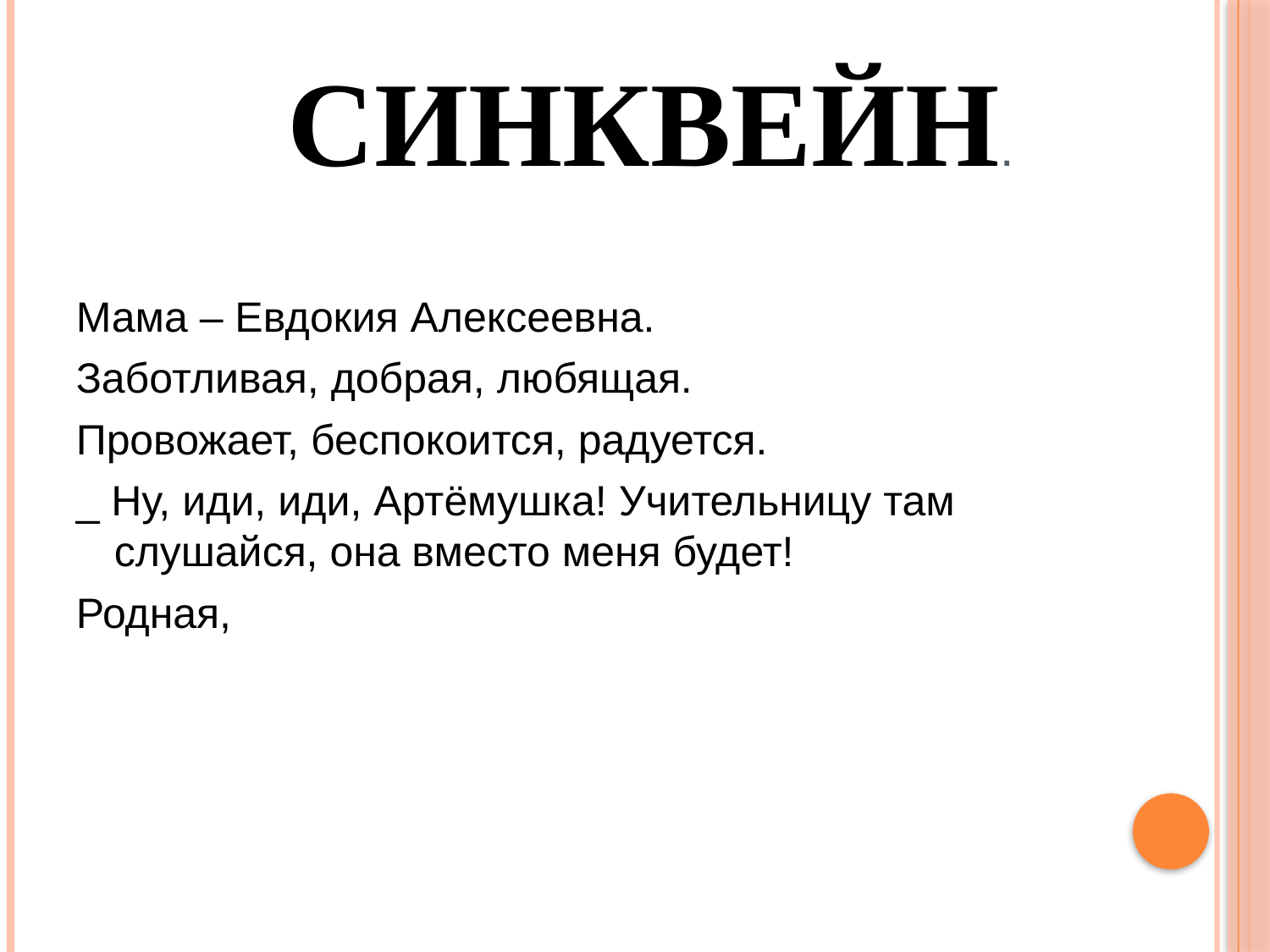

# Синквейн.

Мама – Евдокия Алексеевна.
Заботливая, добрая, любящая.
Провожает, беспокоится, радуется.
_ Ну, иди, иди, Артёмушка! Учительницу там слушайся, она вместо меня будет!
Родная,